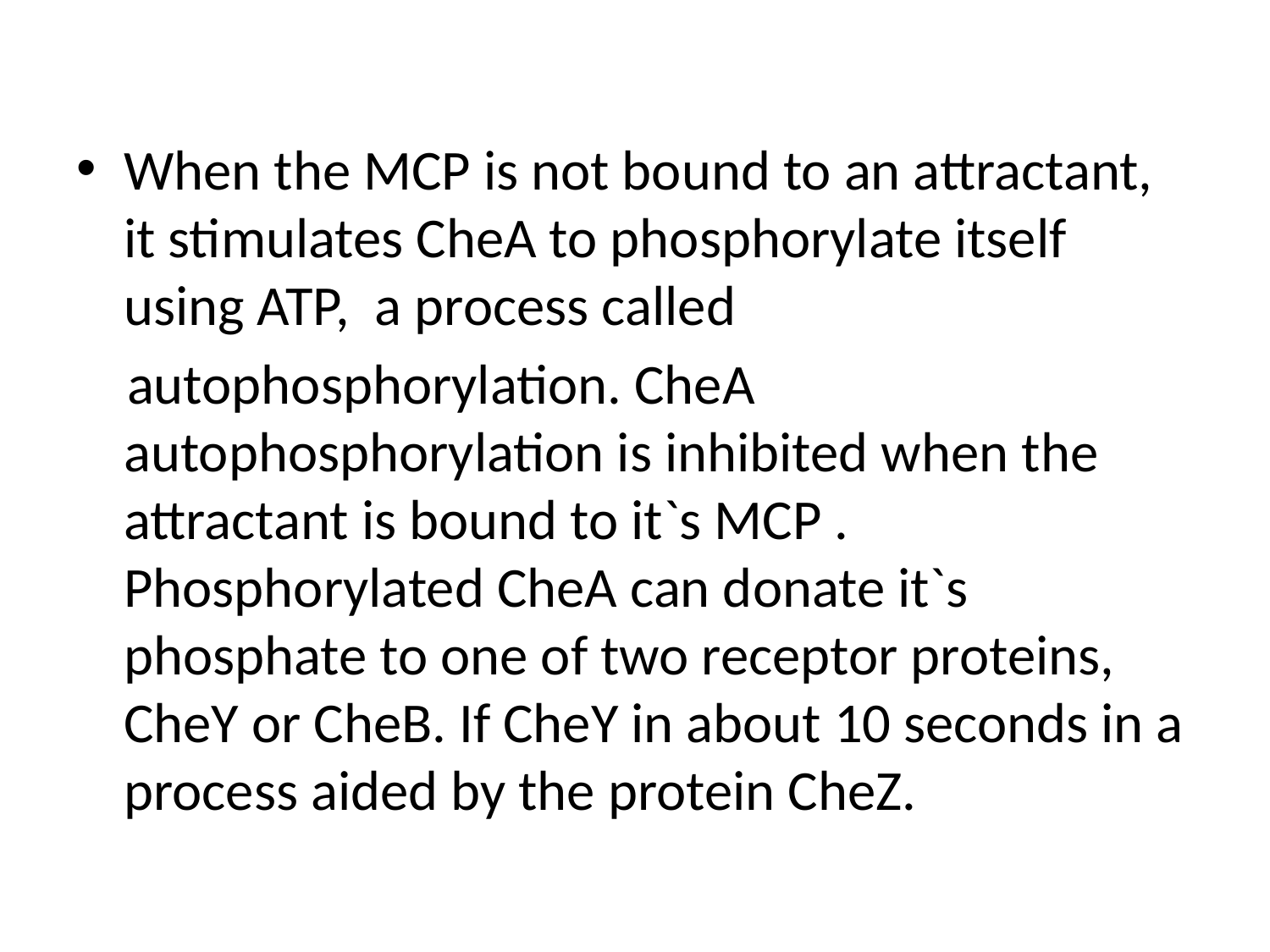

When the MCP is not bound to an attractant, it stimulates CheA to phosphorylate itself using ATP,  a process called
    autophosphorylation. CheA autophosphorylation is inhibited when the attractant is bound to it`s MCP . Phosphorylated CheA can donate it`s phosphate to one of two receptor proteins, CheY or CheB. If CheY in about 10 seconds in a process aided by the protein CheZ.